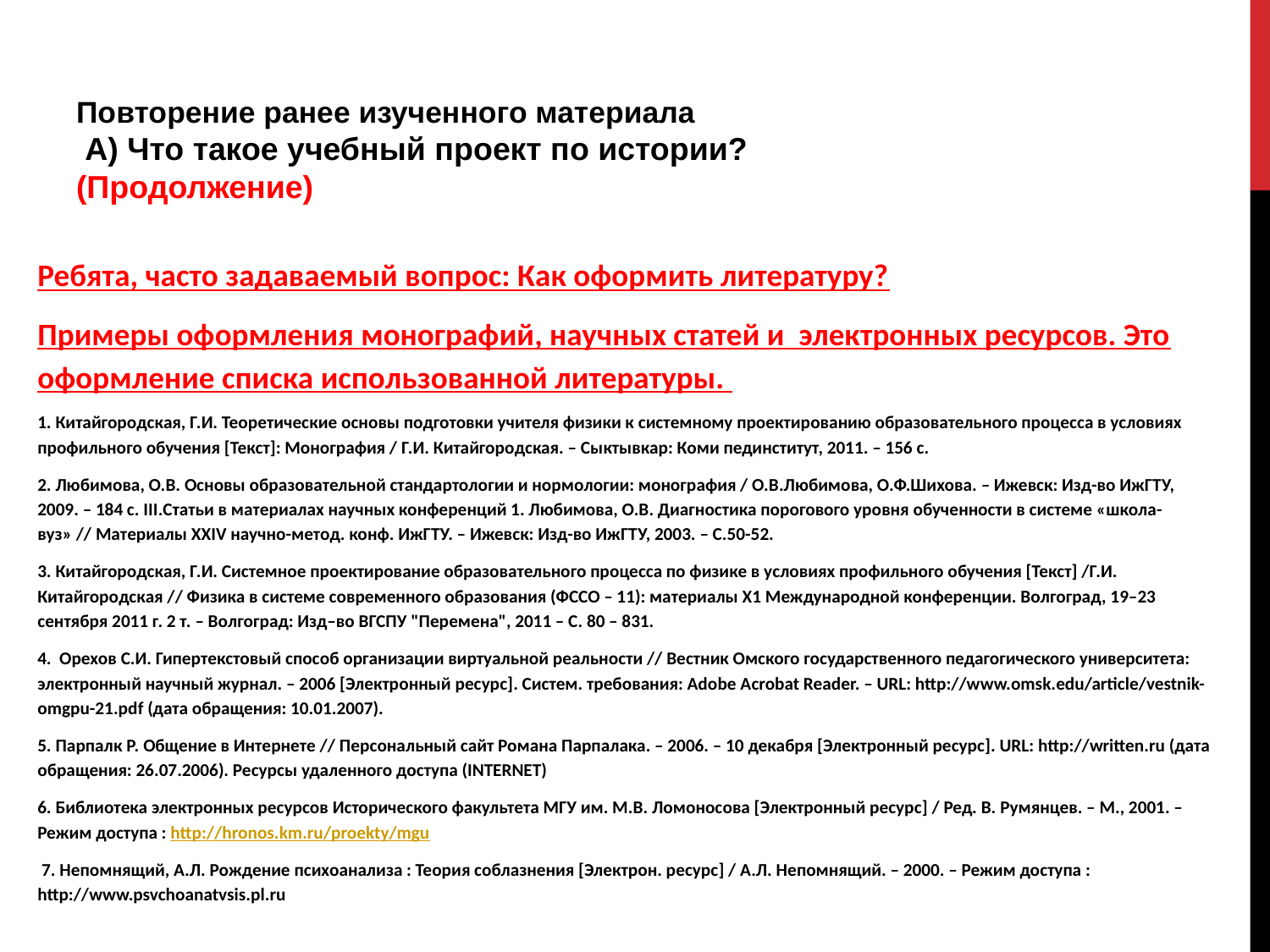

# Повторение ранее изученного материала А) Что такое учебный проект по истории? (Продолжение)
Ребята, часто задаваемый вопрос: Как оформить литературу?
Примеры оформления монографий, научных статей и  электронных ресурсов. Это оформление списка использованной литературы.
1. Китайгородская, Г.И. Теоретические основы подготовки учителя физики к системному проектированию образовательного процесса в условиях профильного обучения [Текст]: Монография / Г.И. Китайгородская. – Сыктывкар: Коми пединститут, 2011. – 156 с.
2. Любимова, О.В. Основы образовательной стандартологии и нормологии: монография / О.В.Любимова, О.Ф.Шихова. – Ижевск: Изд-во ИжГТУ, 2009. – 184 с. III.Статьи в материалах научных конференций 1. Любимова, О.В. Диагностика порогового уровня обученности в системе «школа-вуз» // Материалы XXIV научно-метод. конф. ИжГТУ. – Ижевск: Изд-во ИжГТУ, 2003. – С.50-52.
3. Китайгородская, Г.И. Системное проектирование образовательного процесса по физике в условиях профильного обучения [Текст] /Г.И. Китайгородская // Физика в системе современного образования (ФССО – 11): материалы Х1 Международной конференции. Волгоград, 19–23 сентября 2011 г. 2 т. – Волгоград: Изд–во ВГСПУ "Перемена", 2011 – С. 80 – 831.
4.  Орехов С.И. Гипертекстовый способ организации виртуальной реальности // Вестник Омского государственного педагогического университета: электронный научный журнал. – 2006 [Электронный ресурс]. Систем. требования: Adobe Acrobat Reader. – URL: http://www.omsk.edu/article/vestnik-omgpu-21.pdf (дата обращения: 10.01.2007).
5. Парпалк Р. Общение в Интернете // Персональный сайт Романа Парпалака. – 2006. – 10 декабря [Электронный ресурс]. URL: http://written.ru (дата обращения: 26.07.2006). Ресурсы удаленного доступа (INTERNET)
6. Библиотека электронных ресурсов Исторического факультета МГУ им. М.В. Ломоносова [Электронный ресурс] / Ред. В. Румянцев. – М., 2001. – Режим доступа : http://hronos.km.ru/proekty/mgu
 7. Непомнящий, А.Л. Рождение психоанализа : Теория соблазнения [Электрон. ресурс] / А.Л. Непомнящий. – 2000. – Режим доступа : http://www.psvchoanatvsis.pl.ru